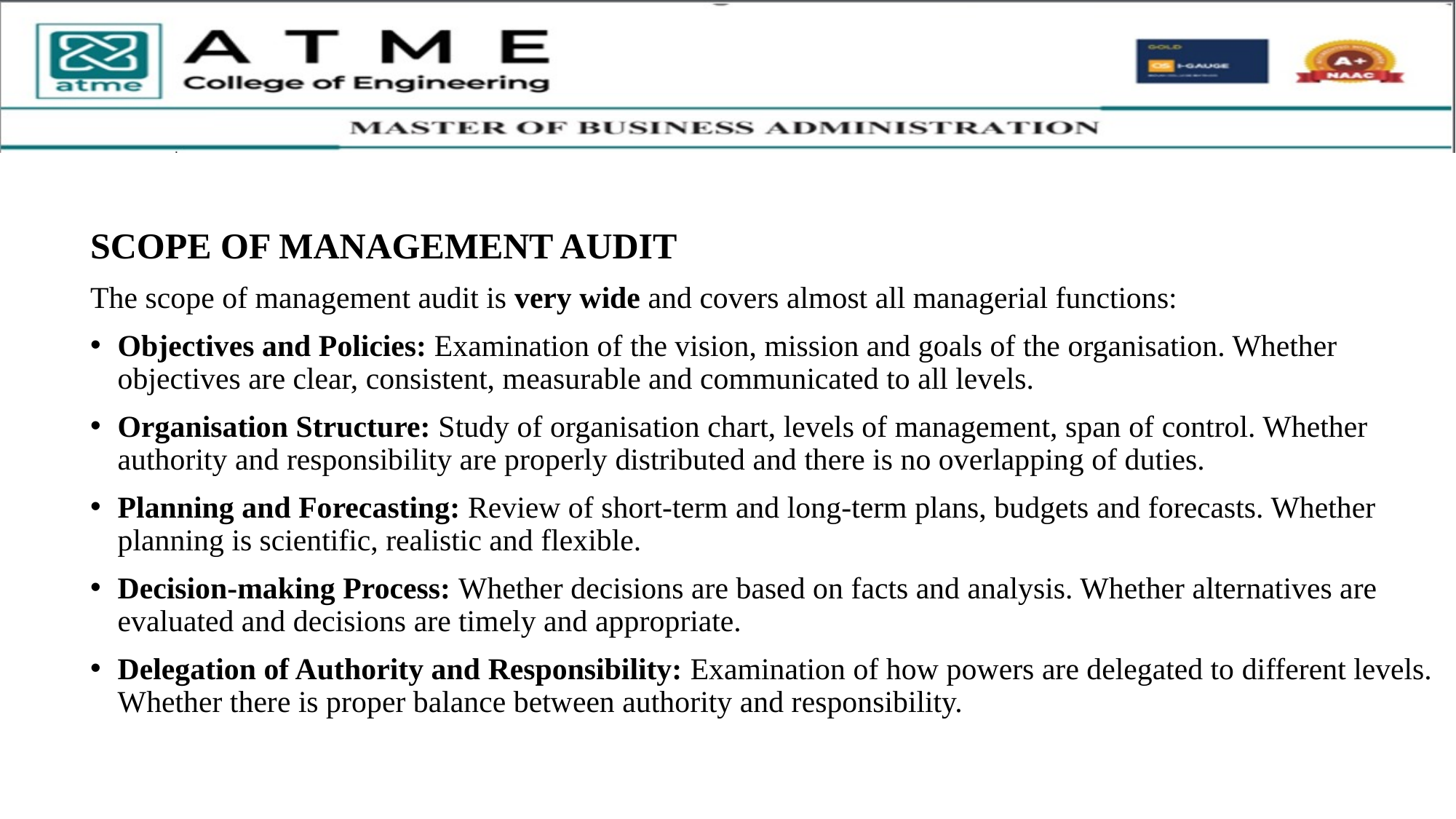

SCOPE OF MANAGEMENT AUDIT
The scope of management audit is very wide and covers almost all managerial functions:
Objectives and Policies: Examination of the vision, mission and goals of the organisation. Whether objectives are clear, consistent, measurable and communicated to all levels.
Organisation Structure: Study of organisation chart, levels of management, span of control. Whether authority and responsibility are properly distributed and there is no overlapping of duties.
Planning and Forecasting: Review of short-term and long-term plans, budgets and forecasts. Whether planning is scientific, realistic and flexible.
Decision-making Process: Whether decisions are based on facts and analysis. Whether alternatives are evaluated and decisions are timely and appropriate.
Delegation of Authority and Responsibility: Examination of how powers are delegated to different levels. Whether there is proper balance between authority and responsibility.